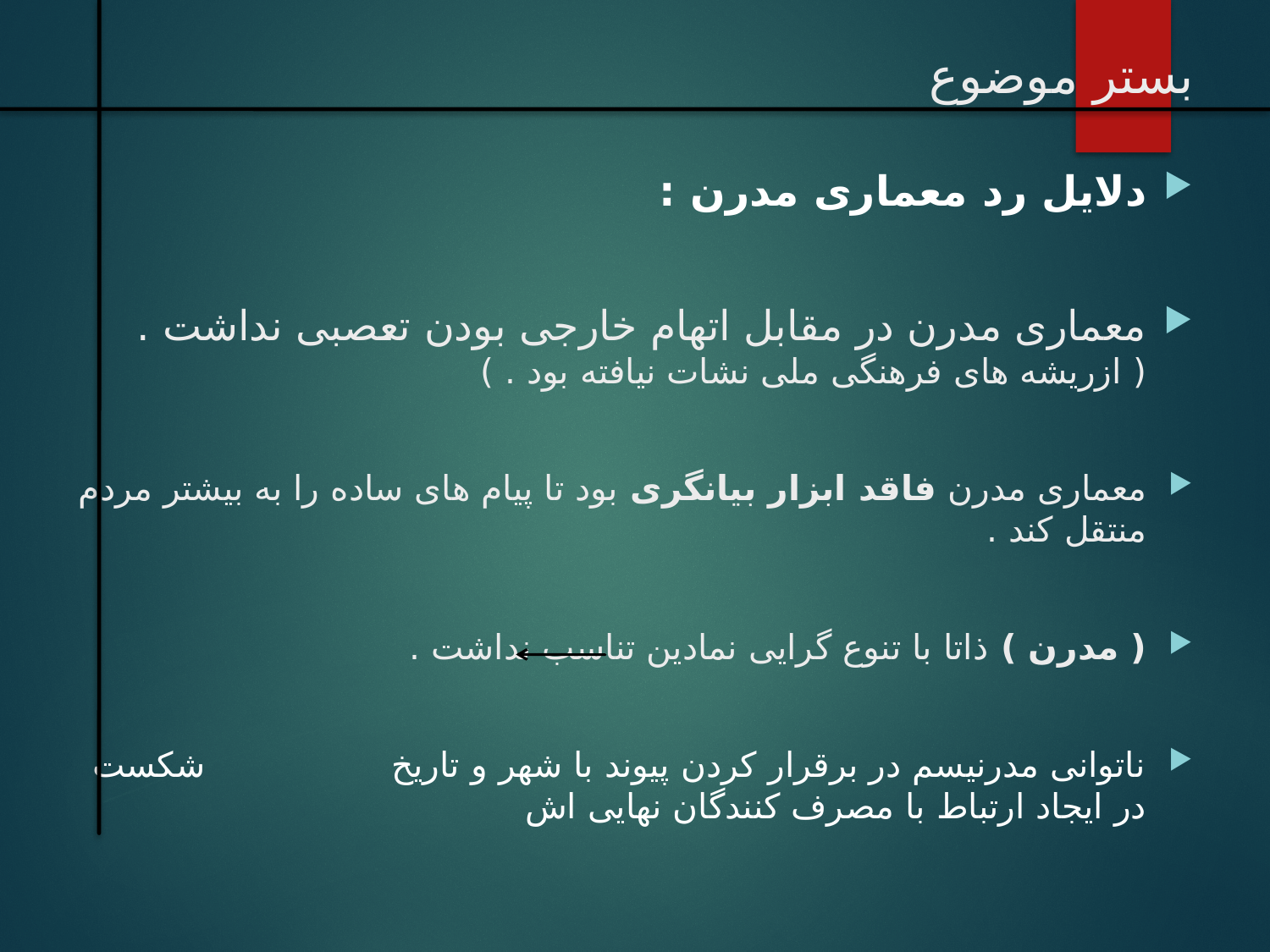

# بستر موضوع
دلایل رد معماری مدرن :

معماری مدرن در مقابل اتهام خارجی بودن تعصبی نداشت . ( ازریشه های فرهنگی ملی نشات نیافته بود . )

معماری مدرن فاقد ابزار بیانگری بود تا پیام های ساده را به بیشتر مردم منتقل کند .

( مدرن ) ذاتا با تنوع گرایی نمادین تناسب نداشت .

ناتوانی مدرنیسم در برقرار کردن پیوند با شهر و تاریخ                 شکست در ایجاد ارتباط با مصرف کنندگان نهایی اش